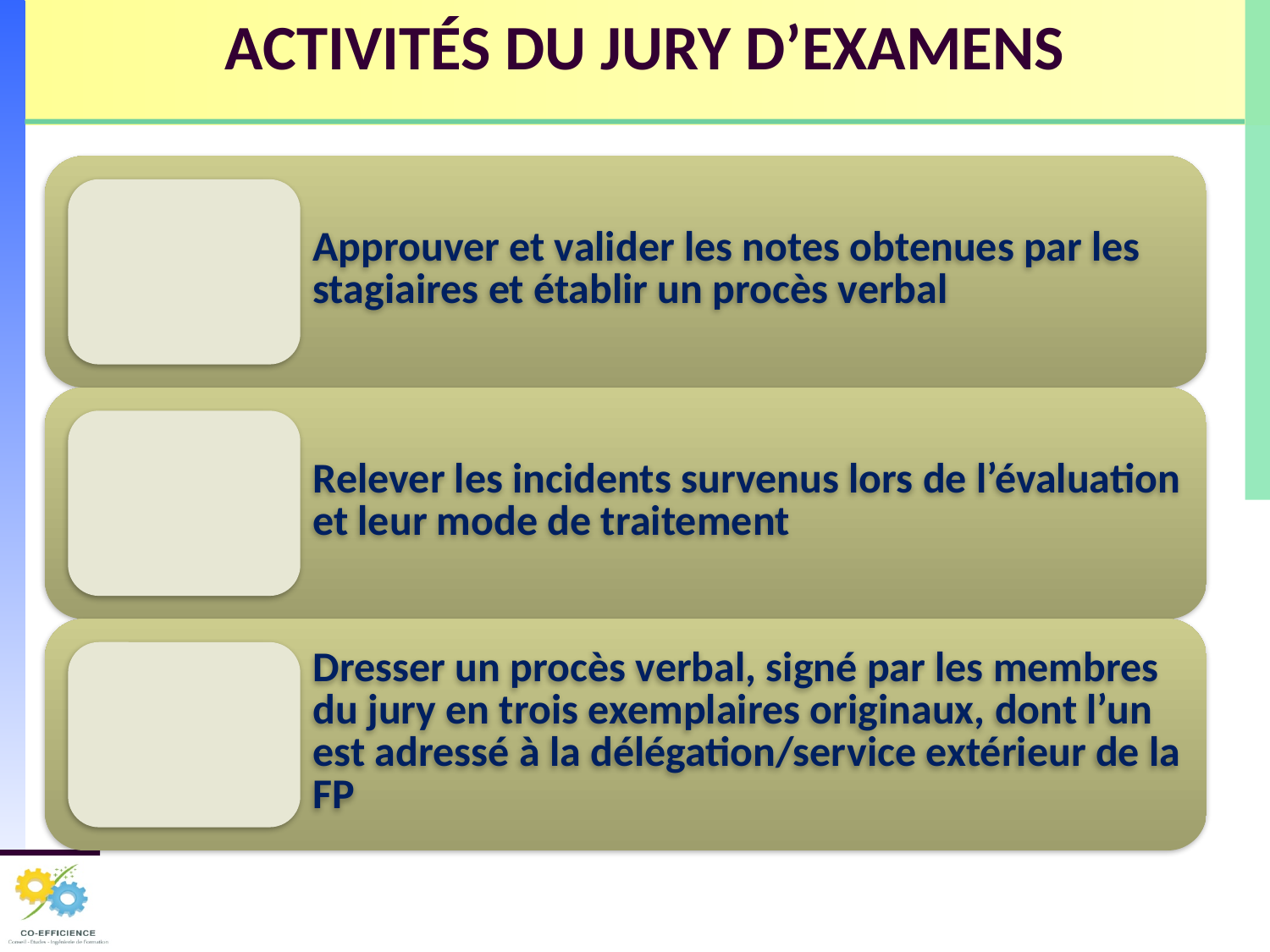

# ACTIVITÉS DU JURY D’EXAMENS
Approuver et valider les notes obtenues par les stagiaires et établir un procès verbal
Relever les incidents survenus lors de l’évaluation et leur mode de traitement
Dresser un procès verbal, signé par les membres du jury en trois exemplaires originaux, dont l’un est adressé à la délégation/service extérieur de la FP